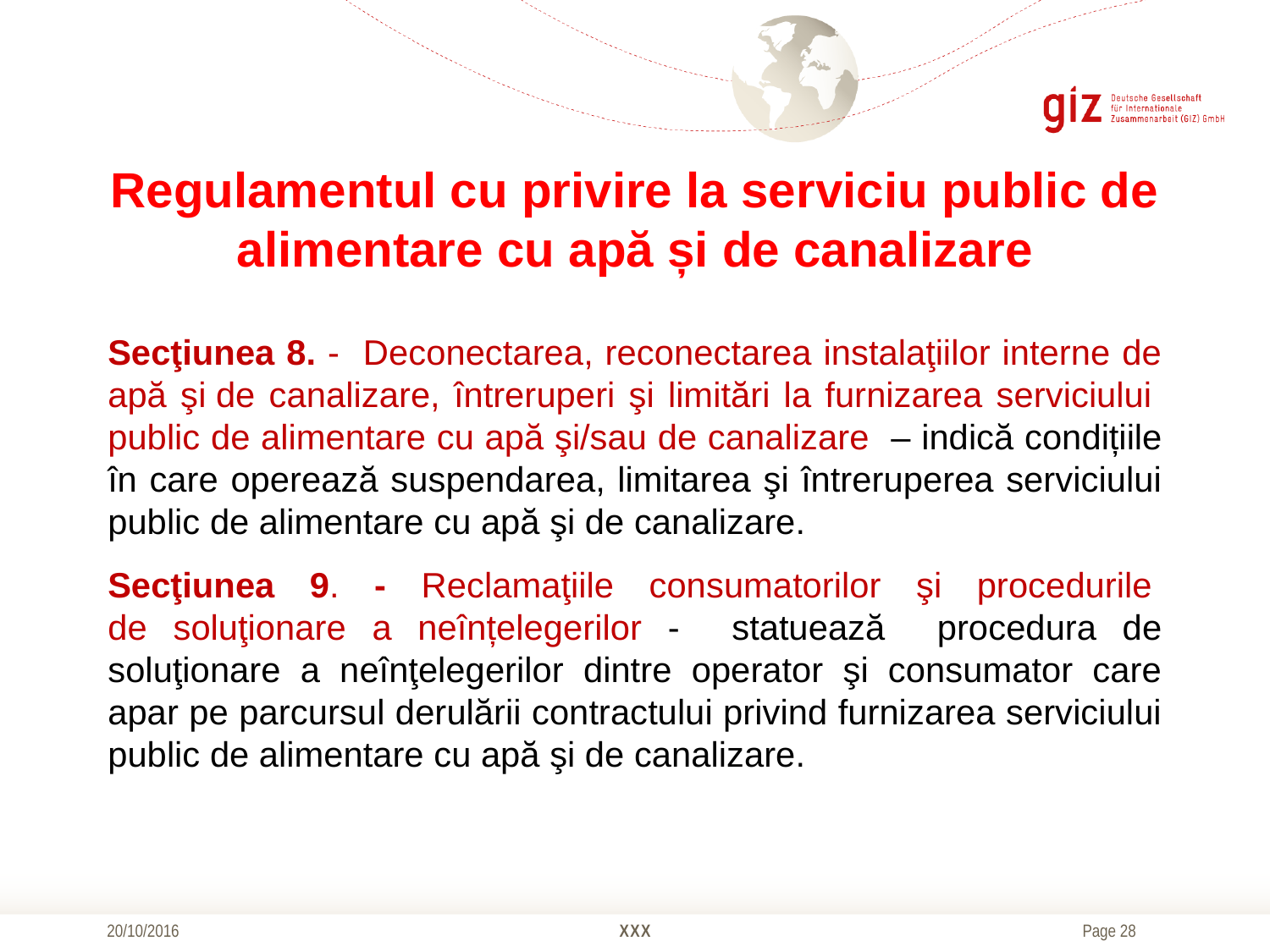

# Regulamentul cu privire la serviciu public de alimentare cu apă și de canalizare
Secţiunea 8. -  Deconectarea, reconectarea instalaţiilor interne de apă şi de canalizare, întreruperi şi limitări la furnizarea serviciului 
public de alimentare cu apă şi/sau de canalizare  – indică condițiile în care operează suspendarea, limitarea şi întreruperea serviciului public de alimentare cu apă şi de canalizare.
Secţiunea 9. - Reclamaţiile consumatorilor şi procedurile 
de soluţionare a neînțelegerilor -  statuează  procedura de soluţionare a neînţelegerilor dintre operator şi consumator care apar pe parcursul derulării contractului privind furnizarea serviciului public de alimentare cu apă şi de canalizare.

20/10/2016
XXX